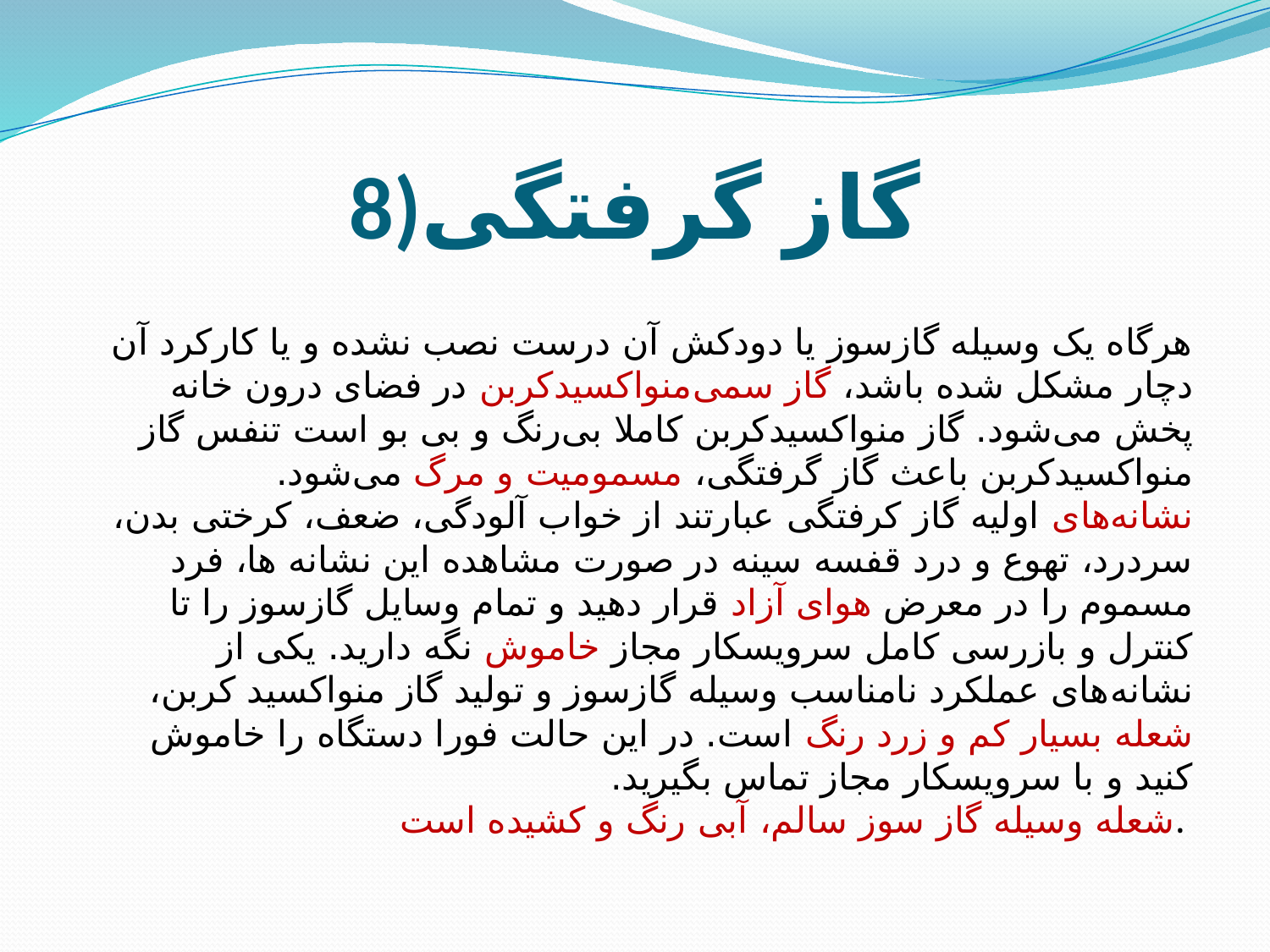

# 8)گاز گرفتگی
هرگاه یک وسیله گازسوز یا دودکش آن درست نصب نشده و یا کارکرد آن دچار مشکل شده باشد، گاز سمی‌منواکسیدکربن در فضای درون خانه پخش می‌شود. گاز منواکسیدکربن کاملا بی‌رنگ و بی بو است تنفس گاز منواکسیدکربن باعث گاز گرفتگی، مسمومیت و مرگ می‌شود. 
نشانه‌های اولیه گاز کرفتگی عبارتند از خواب آلودگی، ضعف، کرختی بدن، سردرد، تهوع و درد قفسه سینه در صورت مشاهده این نشانه ها، فرد مسموم را در معرض هوای آزاد قرار دهید و تمام وسایل گازسوز را تا کنترل و بازرسی کامل سرویسکار مجاز خاموش نگه دارید. یکی از نشانه‌های عملکرد نامناسب وسیله گازسوز و تولید گاز منواکسید کربن، شعله بسیار کم و زرد رنگ است. در این حالت فورا دستگاه را خاموش کنید و با سرویسکار مجاز تماس بگیرید. 
شعله وسیله گاز سوز سالم، آبی رنگ و کشیده است.